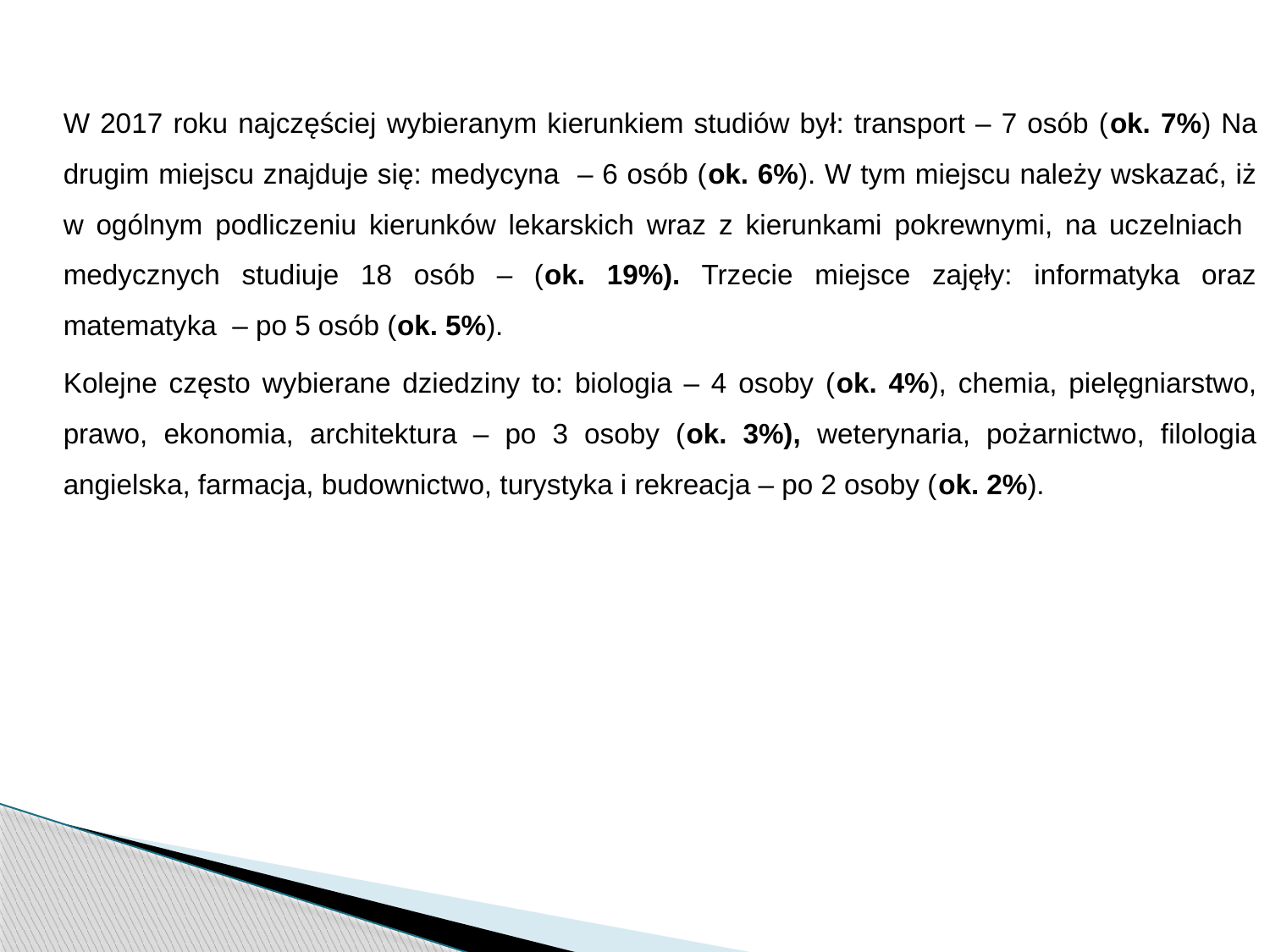

W 2017 roku najczęściej wybieranym kierunkiem studiów był: transport – 7 osób (ok. 7%) Na drugim miejscu znajduje się: medycyna  – 6 osób (ok. 6%). W tym miejscu należy wskazać, iż w ogólnym podliczeniu kierunków lekarskich wraz z kierunkami pokrewnymi, na uczelniach  medycznych studiuje 18 osób – (ok. 19%). Trzecie miejsce zajęły: informatyka oraz matematyka  – po 5 osób (ok. 5%).
	Kolejne często wybierane dziedziny to: biologia – 4 osoby (ok. 4%), chemia, pielęgniarstwo, prawo, ekonomia, architektura – po 3 osoby (ok. 3%), weterynaria, pożarnictwo, filologia angielska, farmacja, budownictwo, turystyka i rekreacja – po 2 osoby (ok. 2%).